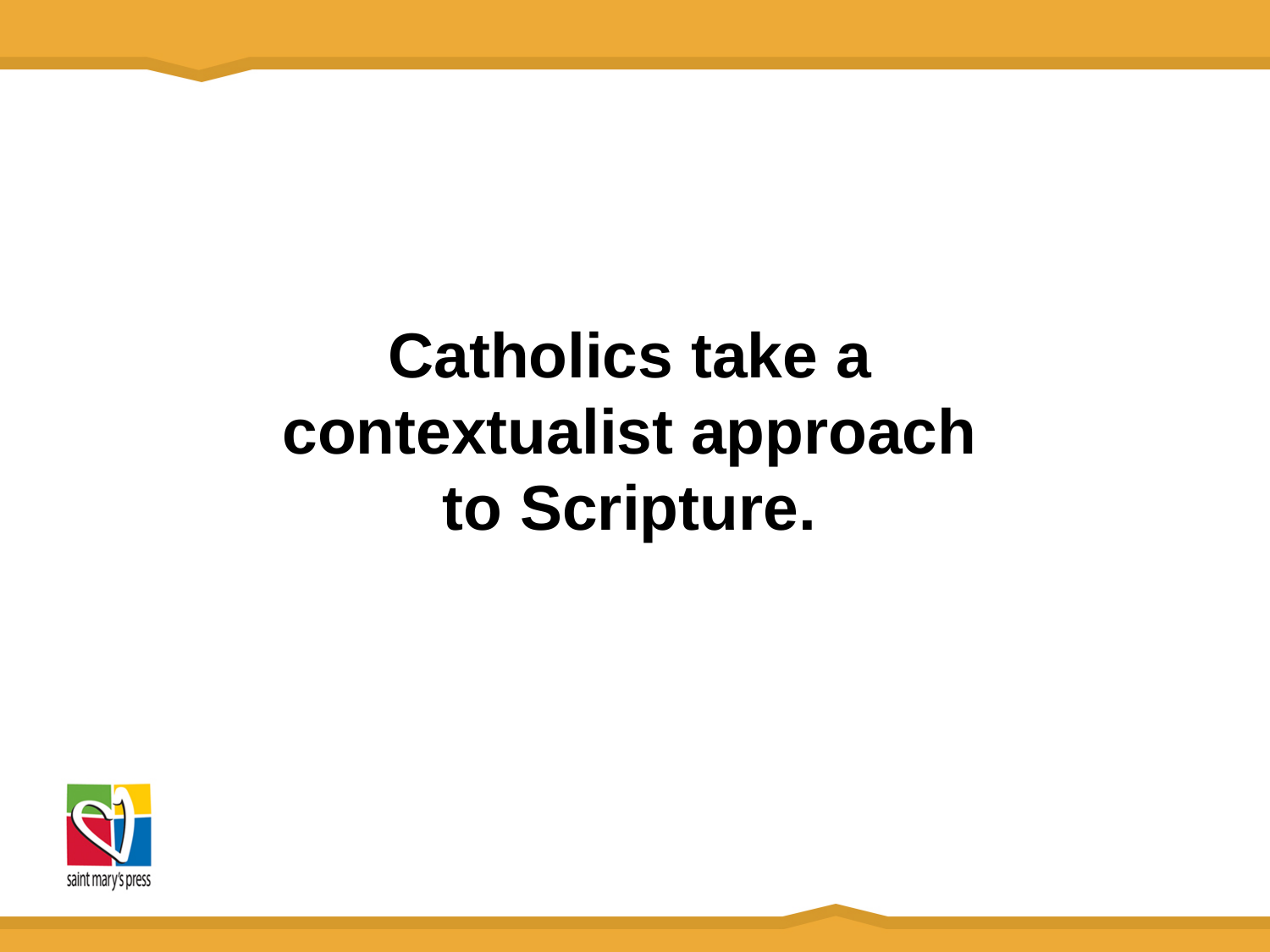

# Catholics take a contextualist approach to Scripture.